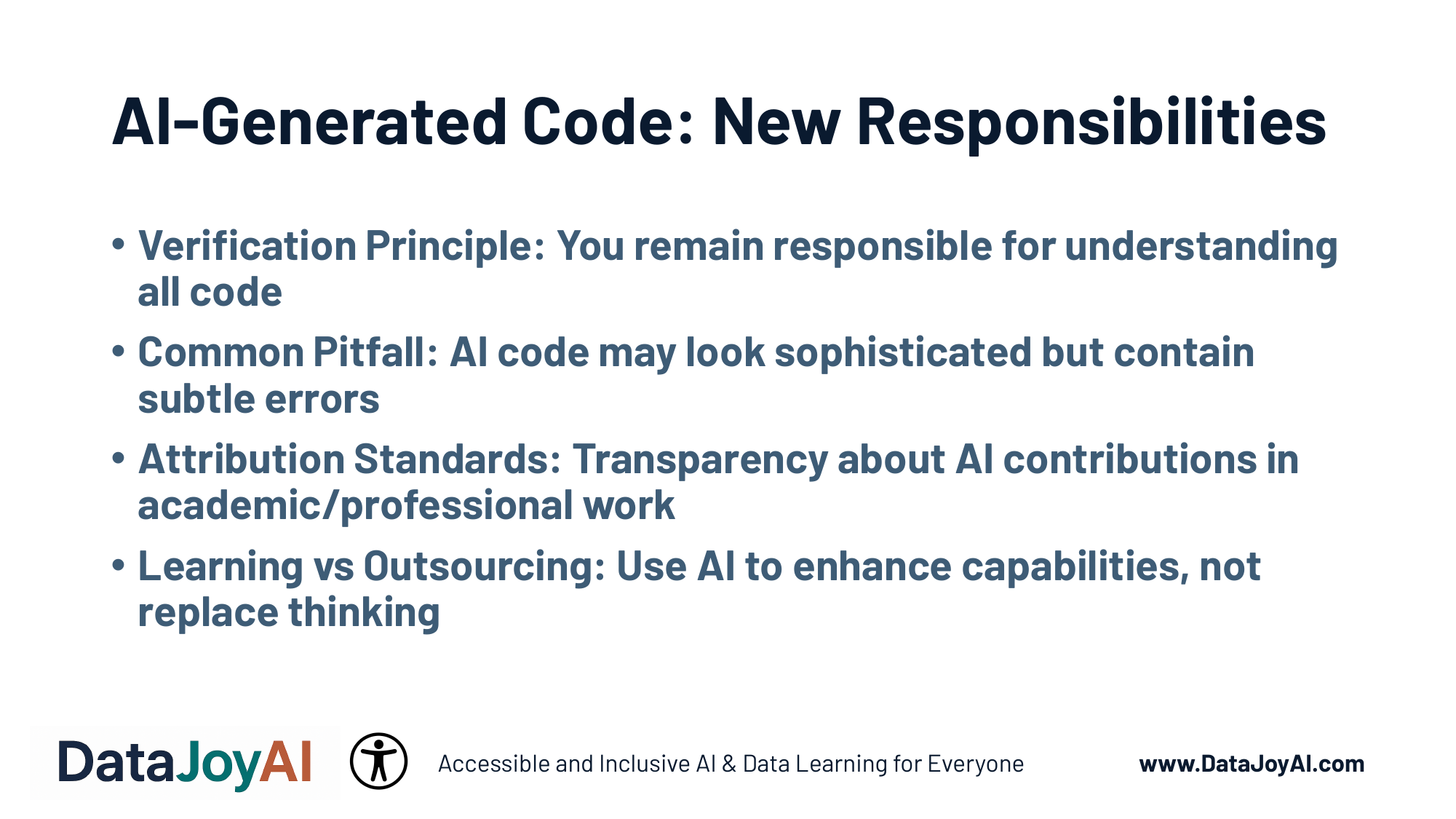

# AI-Generated Code: New Responsibilities
Verification Principle: You remain responsible for understanding all code
Common Pitfall: AI code may look sophisticated but contain subtle errors
Attribution Standards: Transparency about AI contributions in academic/professional work
Learning vs Outsourcing: Use AI to enhance capabilities, not replace thinking